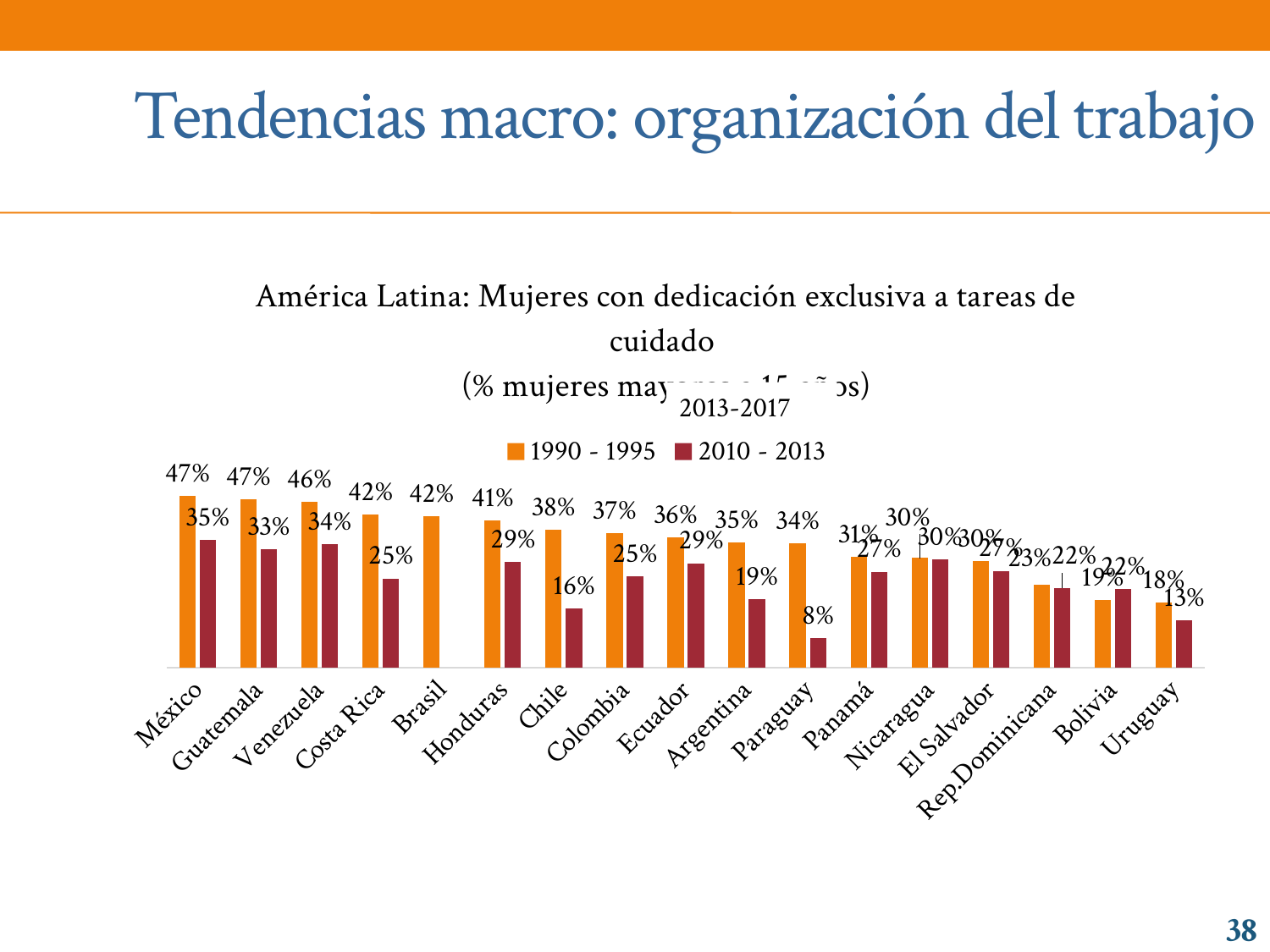

# Tendencias macro: organización del trabajo

### Chart: América Latina: Mujeres con dedicación exclusiva a tareas de cuidado
(% mujeres mayores a 15 años)

| Category | 1990 - 1995 | 2010 - 2013 |
|---|---|---|
| México | 0.474 | 0.3525 |
| Guatemala | 0.466 | 0.32799999999999996 |
| Venezuela | 0.4590000000000001 | 0.341 |
| Costa Rica | 0.42266666666666675 | 0.247 |
| Brasil | 0.419 | None |
| Honduras | 0.4066666666666666 | 0.293 |
| Chile | 0.38075000000000003 | 0.163 |
| Colombia | 0.37133333333333335 | 0.25299999999999995 |
| Ecuador | 0.36 | 0.28875 |
| Argentina | 0.3463333333333333 | 0.18900000000000003 |
| Paraguay | 0.3433333333333334 | 0.08224999999999999 |
| Panamá | 0.307 | 0.2653333333333333 |
| Nicaragua | 0.304 | 0.299 |
| El Salvador | 0.295 | 0.26766666666666666 |
| Rep.Dominicana | 0.22899999999999998 | 0.2205 |
| Bolivia | 0.18733333333333335 | 0.217 |
| Uruguay | 0.1796666666666667 | 0.1305 |
2013-2017
38